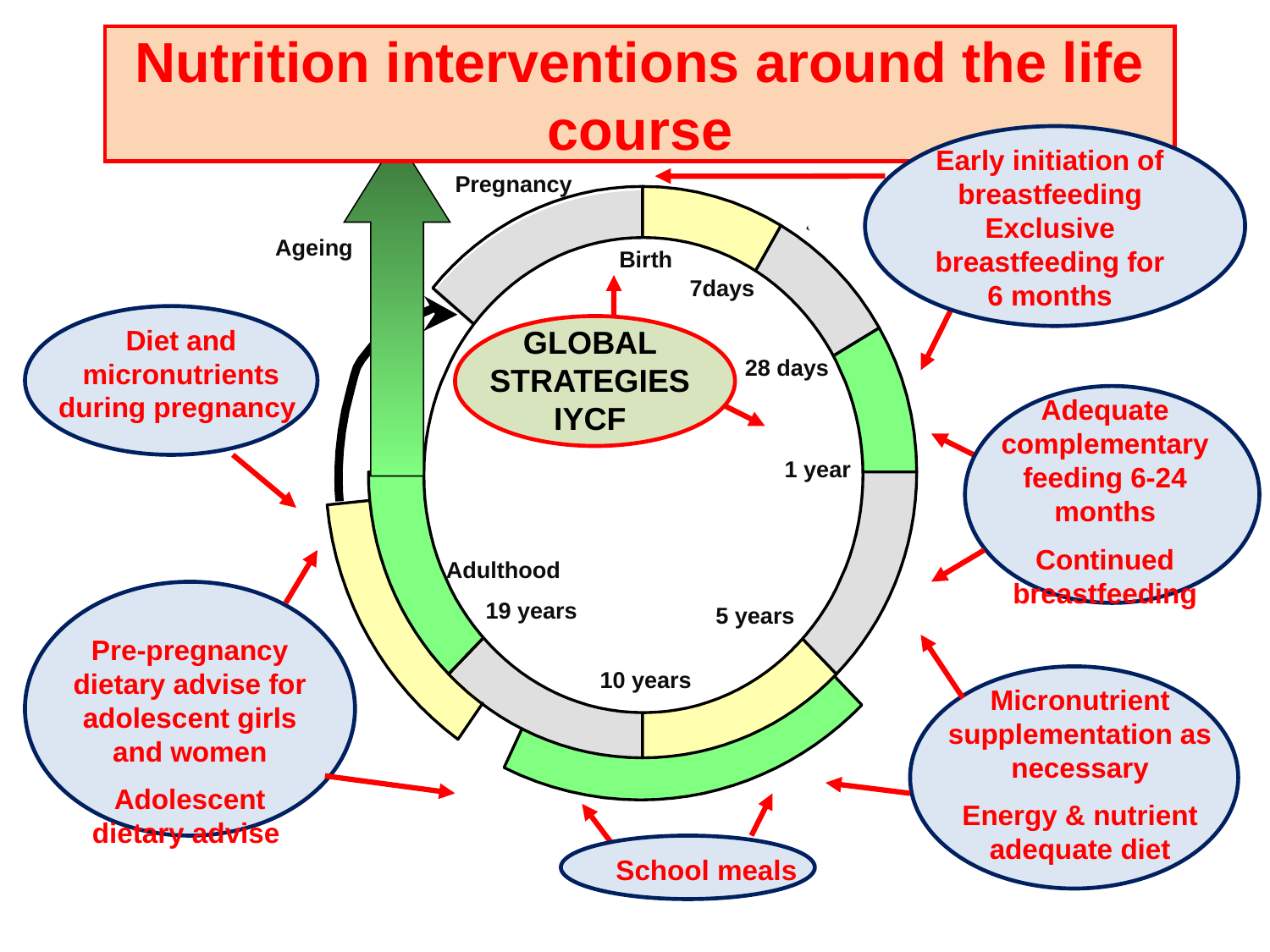

Nutrition interventions around the life course
Death

Early initiation of breastfeeding Exclusive breastfeeding for 6 months

Pregnancy

Ageing

Birth
7days

Diet and micronutrients during pregnancy

GLOBAL STRATEGIES IYCF

28 days

Adequate complementary feeding 6-24 months
Continued breastfeeding

1 year

Adulthood

19 years
5 years
Pre-pregnancy dietary advise for adolescent girls and women
Adolescent dietary advise

10 years

Micronutrient supplementation as necessary
Energy & nutrient adequate diet

School meals